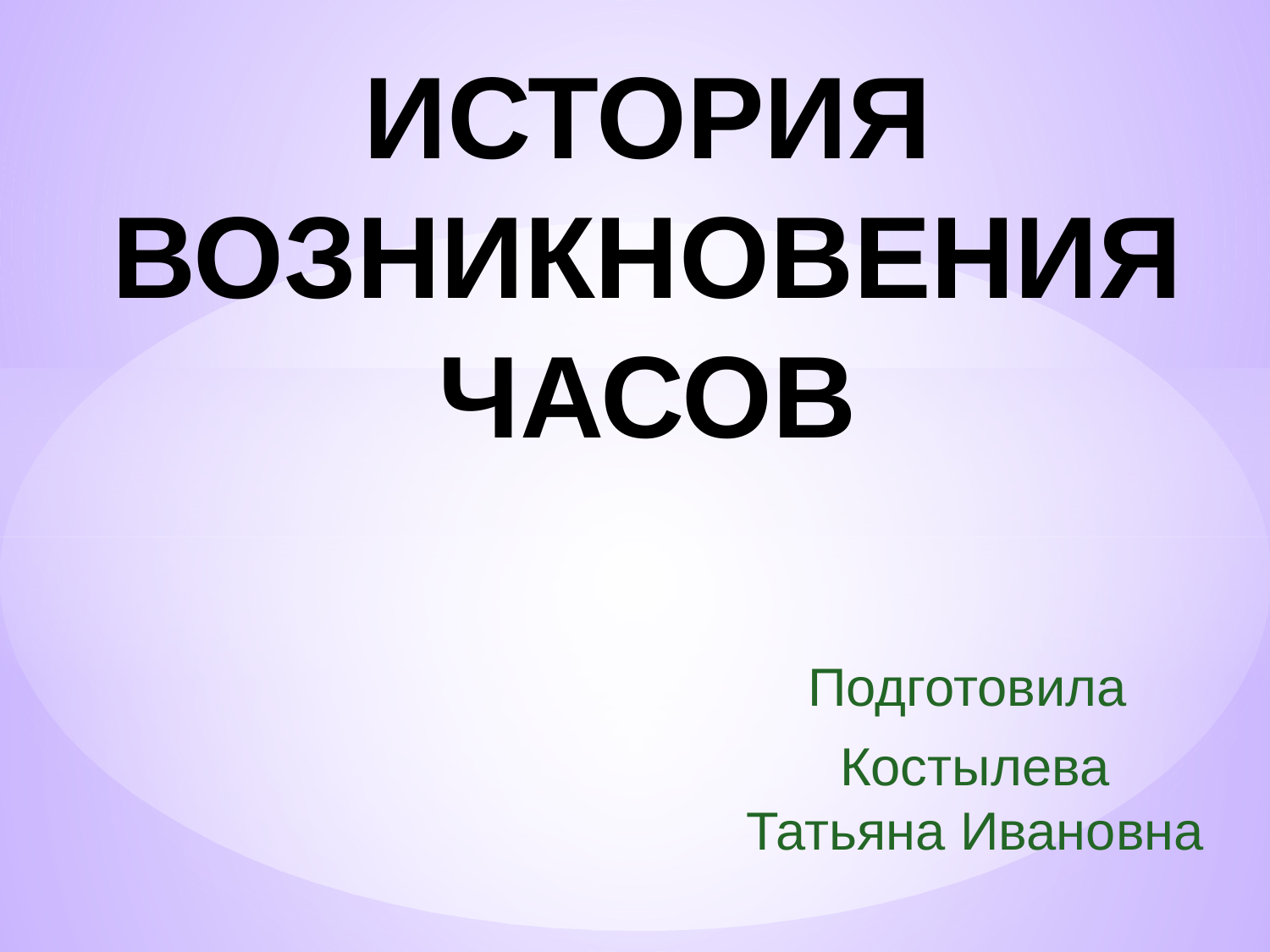

# ИСТОРИЯ ВОЗНИКНОВЕНИЯ ЧАСОВ
Подготовила
Костылева Татьяна Ивановна